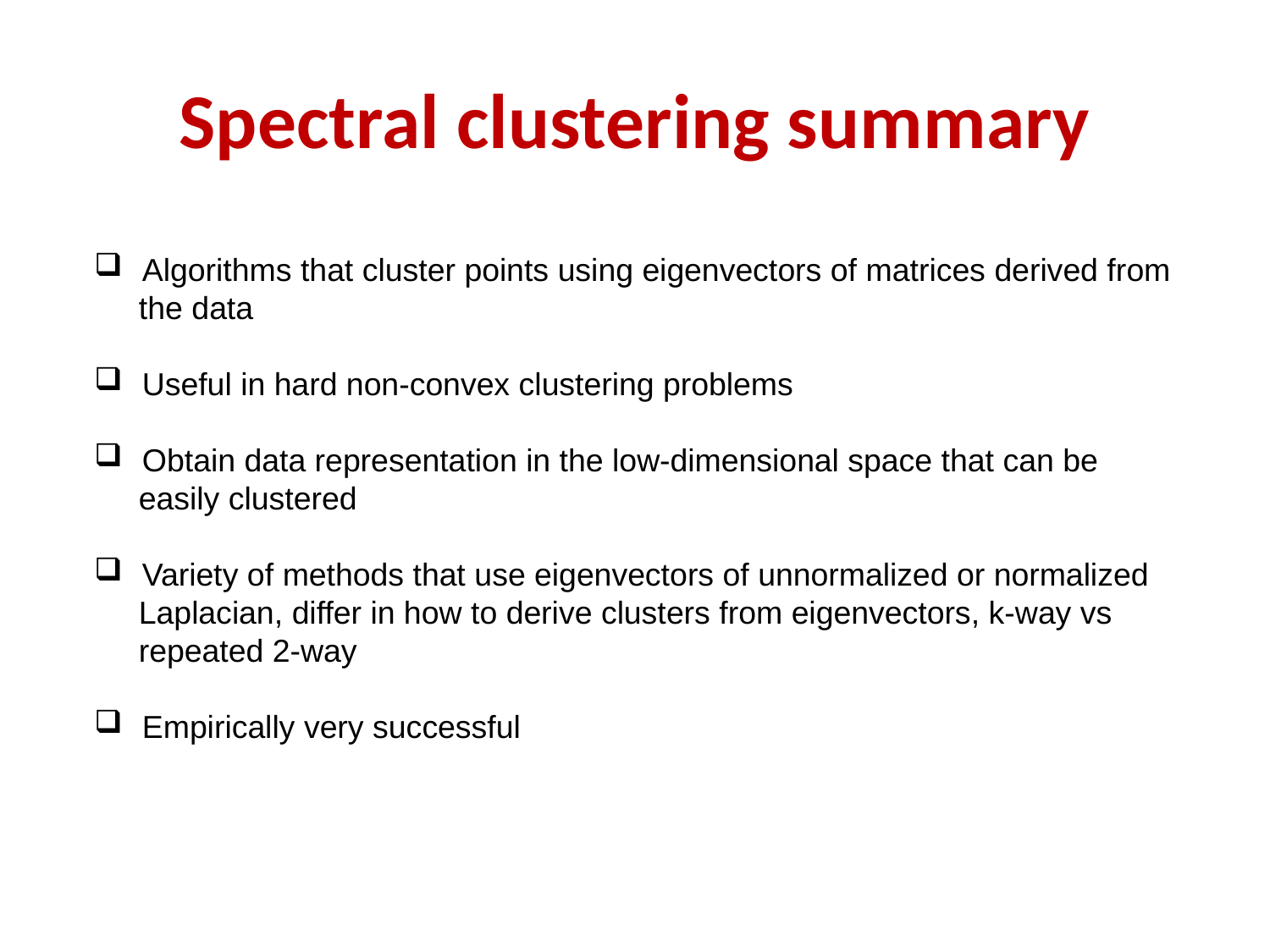

# Spectral clustering summary
  Algorithms that cluster points using eigenvectors of matrices derived from
     the data

  Useful in hard non-convex clustering problems

  Obtain data representation in the low-dimensional space that can be
     easily clustered

  Variety of methods that use eigenvectors of unnormalized or normalized
     Laplacian, differ in how to derive clusters from eigenvectors, k-way vs
     repeated 2-way

  Empirically very successful